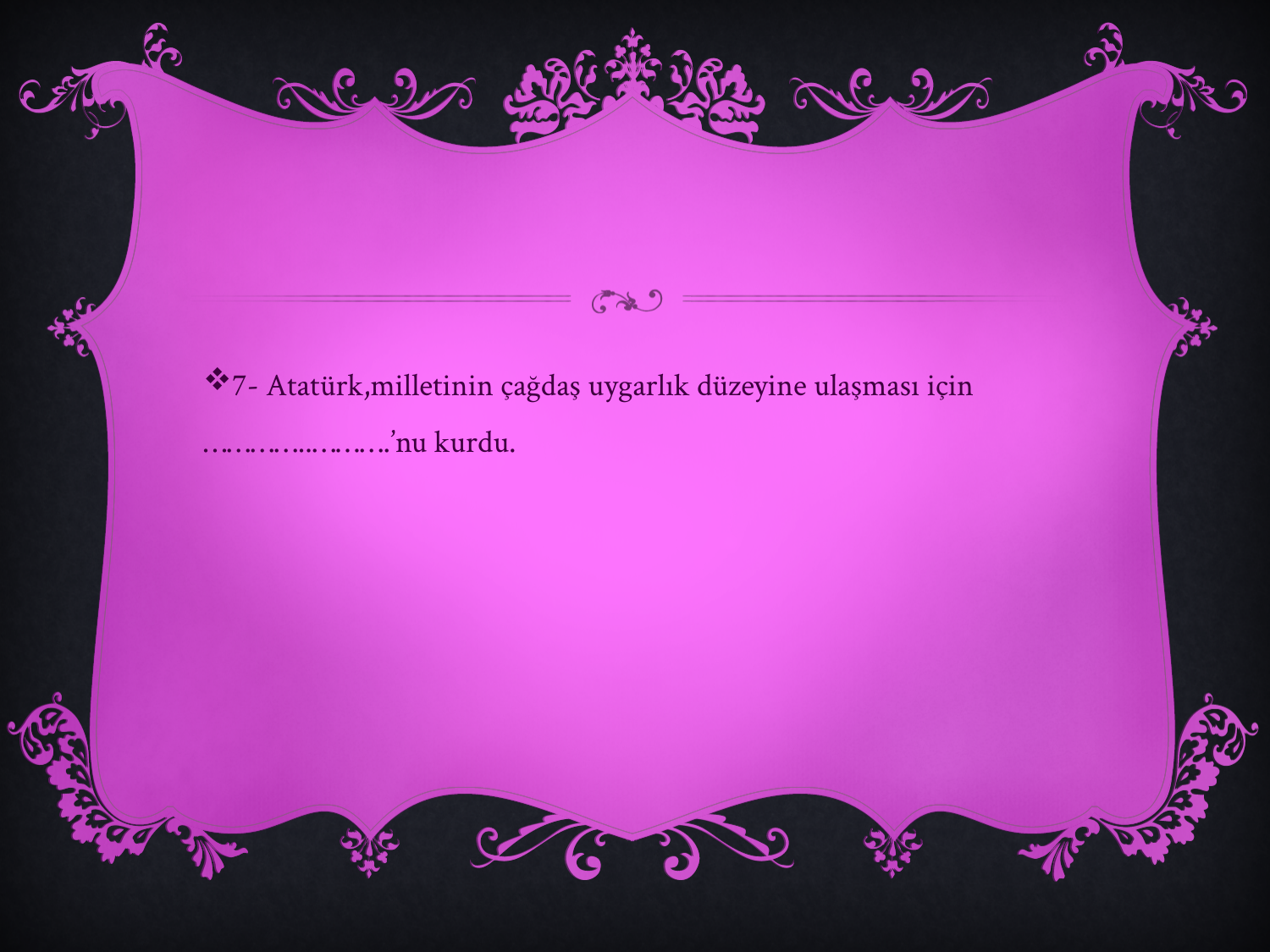

#
7- Atatürk,milletinin çağdaş uygarlık düzeyine ulaşması için …………..……….’nu kurdu.